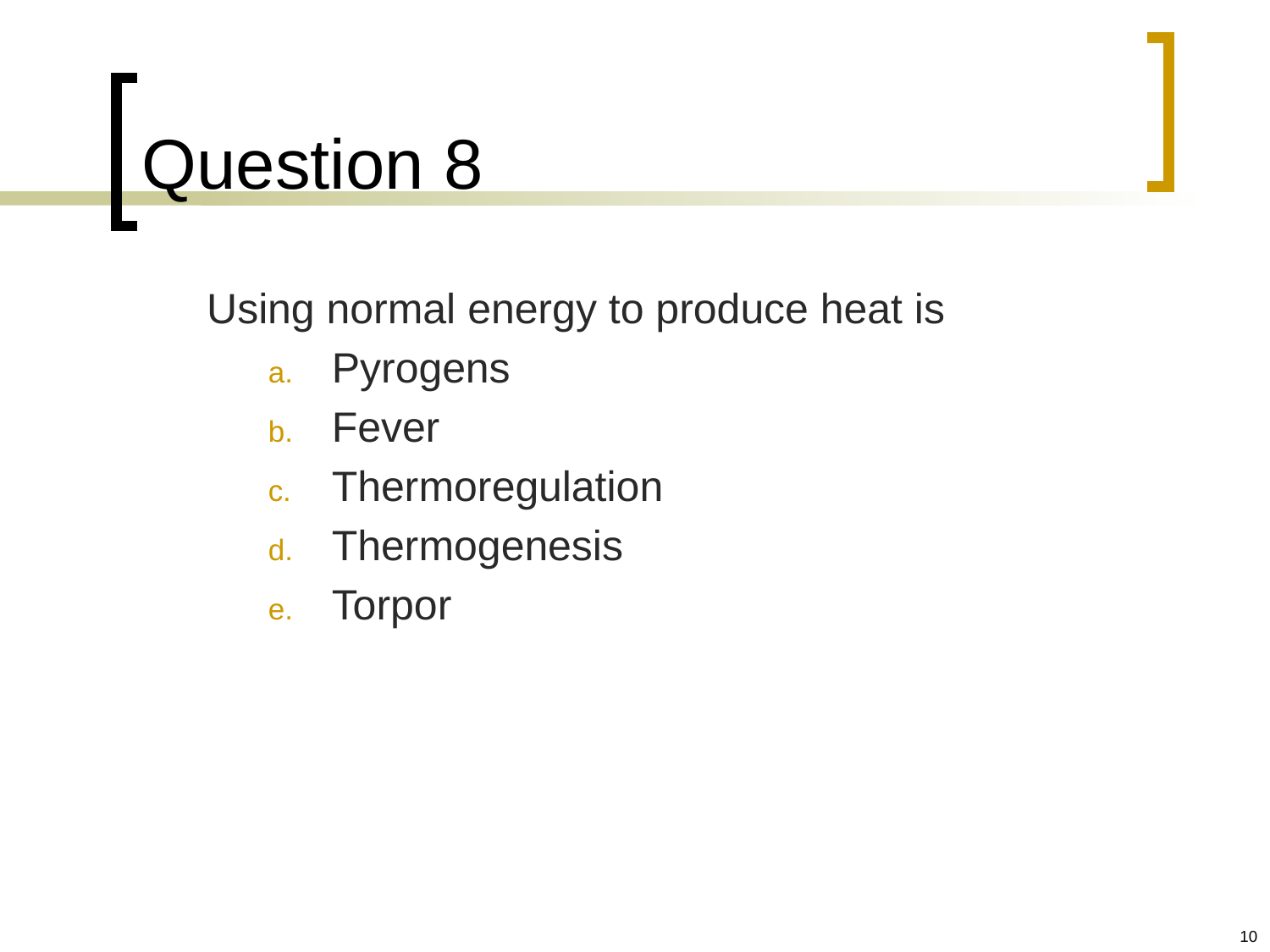

# Question 8
	Using normal energy to produce heat is
Pyrogens
Fever
Thermoregulation
Thermogenesis
Torpor